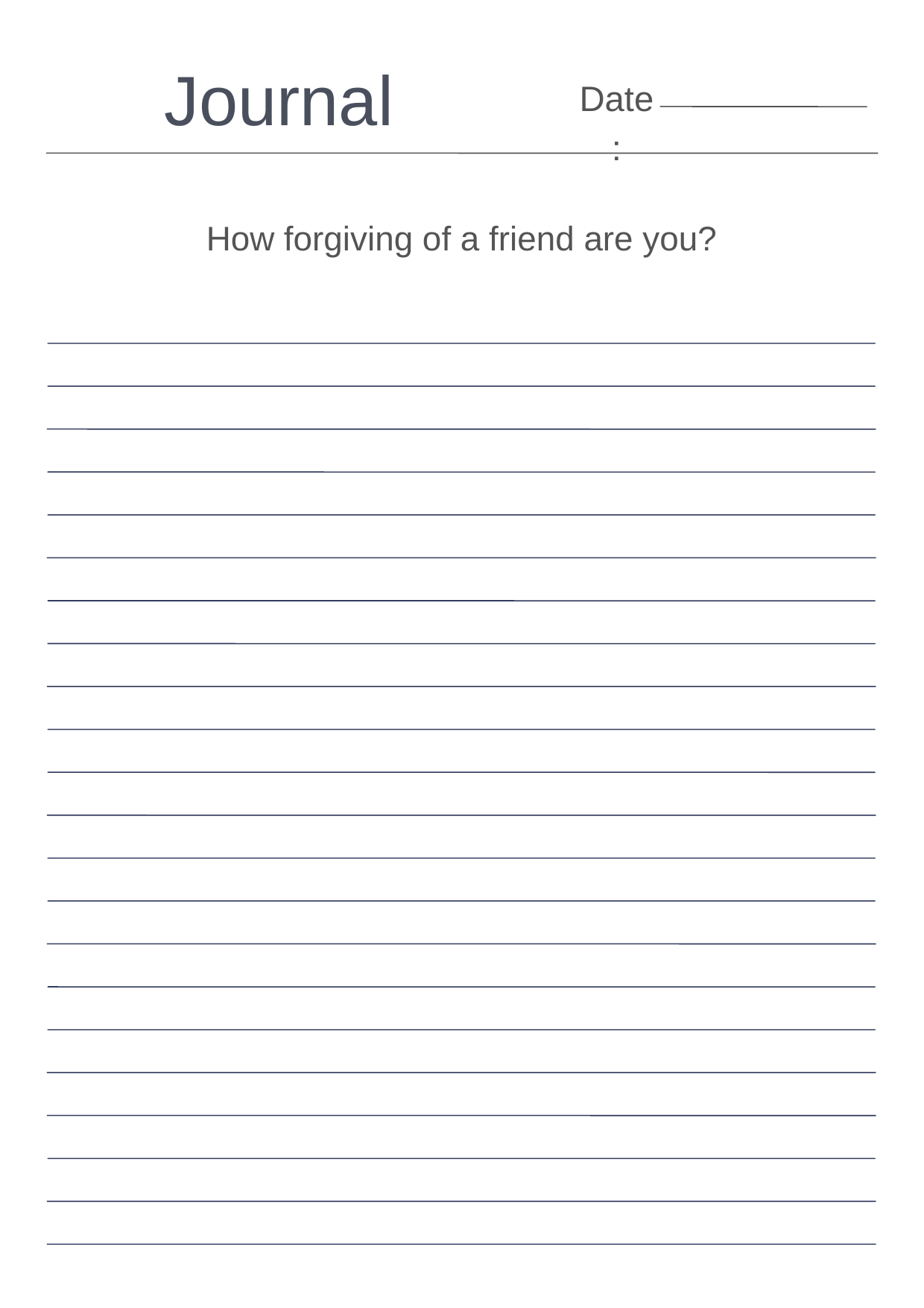

Journal
Date:

How forgiving of a friend are you?